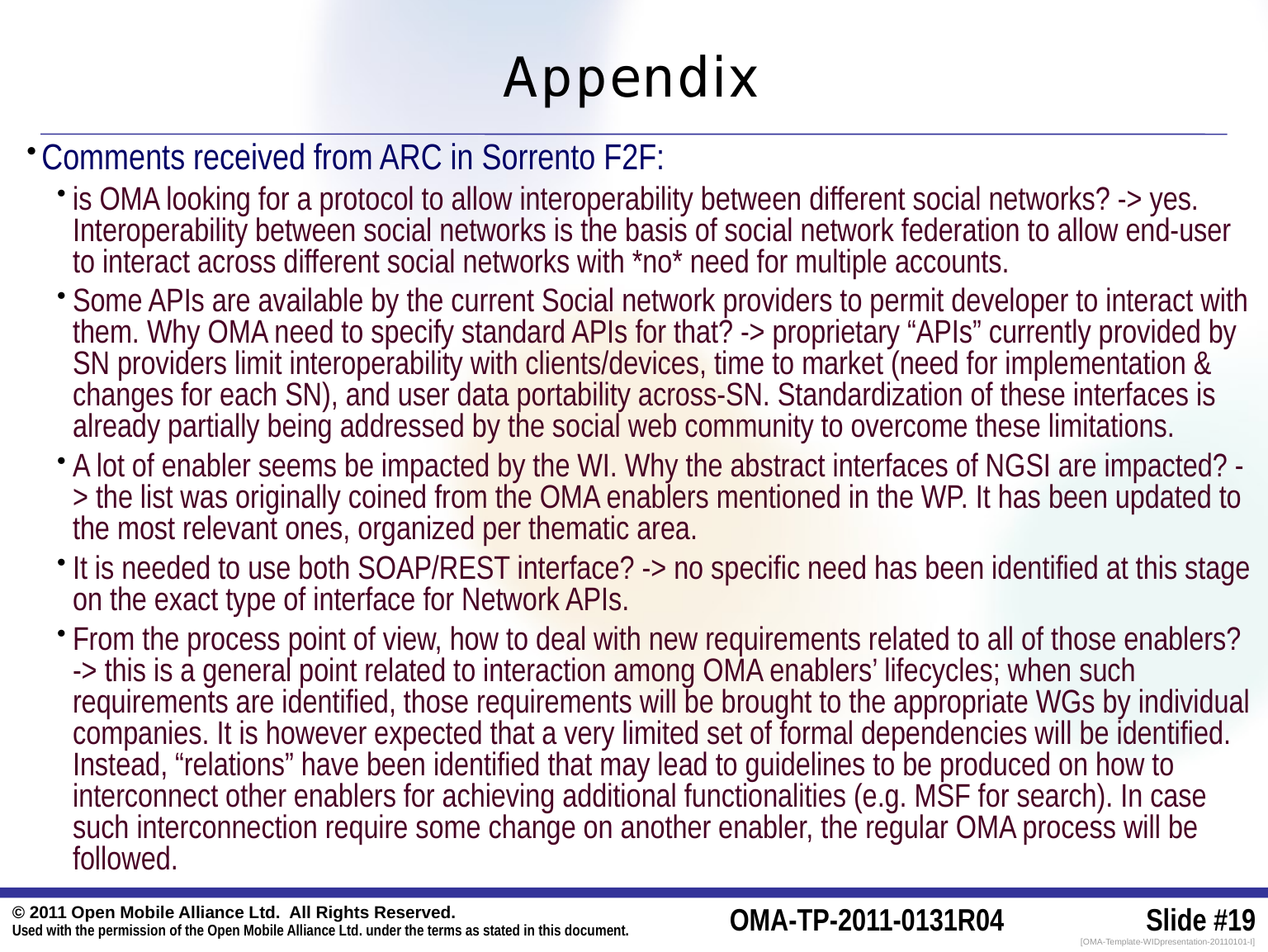

Appendix
Comments received from ARC in Sorrento F2F:
is OMA looking for a protocol to allow interoperability between different social networks? -> yes. Interoperability between social networks is the basis of social network federation to allow end-user to interact across different social networks with *no* need for multiple accounts.
Some APIs are available by the current Social network providers to permit developer to interact with them. Why OMA need to specify standard APIs for that? -> proprietary “APIs” currently provided by SN providers limit interoperability with clients/devices, time to market (need for implementation & changes for each SN), and user data portability across-SN. Standardization of these interfaces is already partially being addressed by the social web community to overcome these limitations.
A lot of enabler seems be impacted by the WI. Why the abstract interfaces of NGSI are impacted? -> the list was originally coined from the OMA enablers mentioned in the WP. It has been updated to the most relevant ones, organized per thematic area.
It is needed to use both SOAP/REST interface? -> no specific need has been identified at this stage on the exact type of interface for Network APIs.
From the process point of view, how to deal with new requirements related to all of those enablers? -> this is a general point related to interaction among OMA enablers’ lifecycles; when such requirements are identified, those requirements will be brought to the appropriate WGs by individual companies. It is however expected that a very limited set of formal dependencies will be identified. Instead, “relations” have been identified that may lead to guidelines to be produced on how to interconnect other enablers for achieving additional functionalities (e.g. MSF for search). In case such interconnection require some change on another enabler, the regular OMA process will be followed.